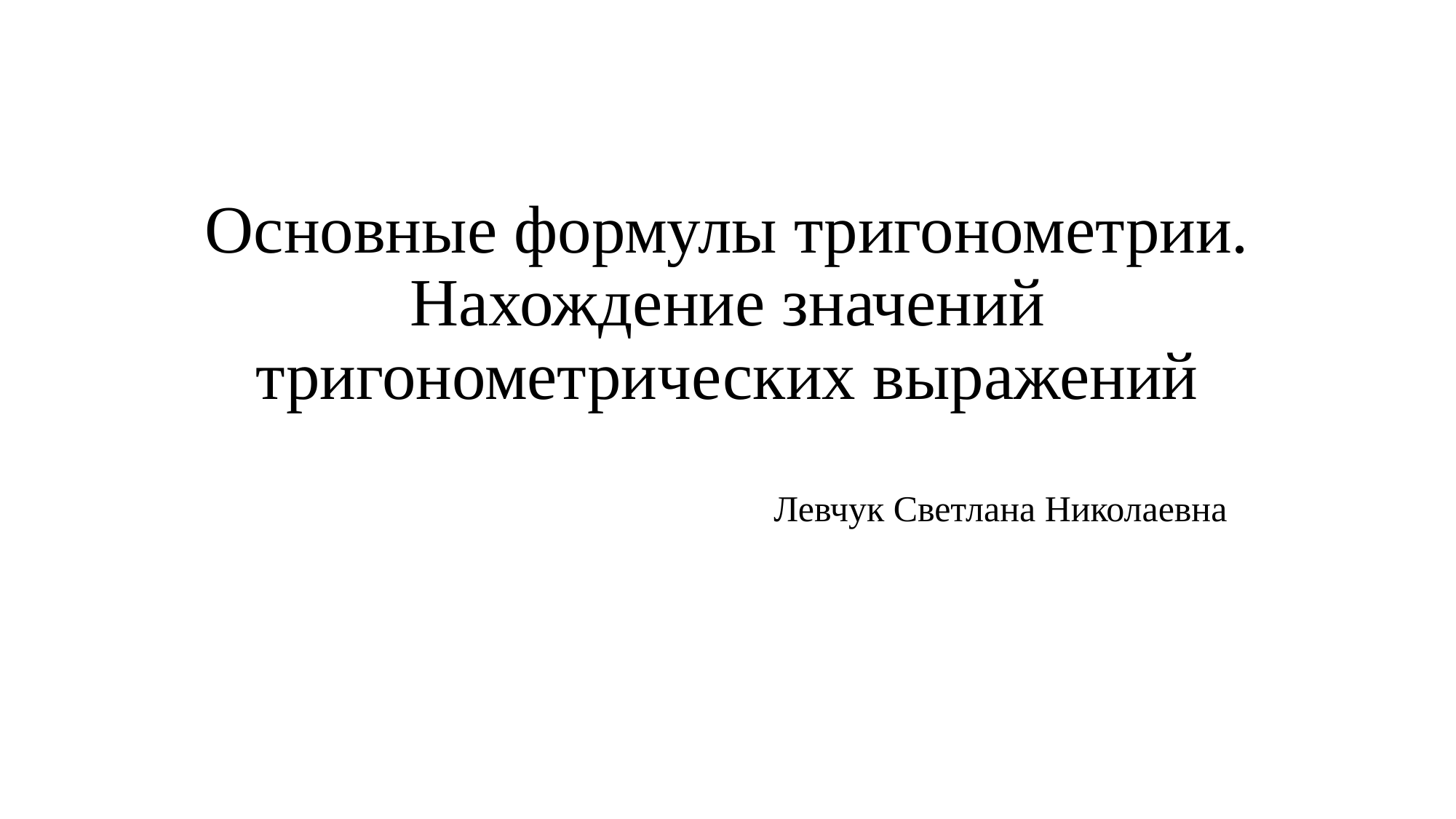

# Основные формулы тригонометрии. Нахождение значений тригонометрических выражений

					Левчук Светлана Николаевна